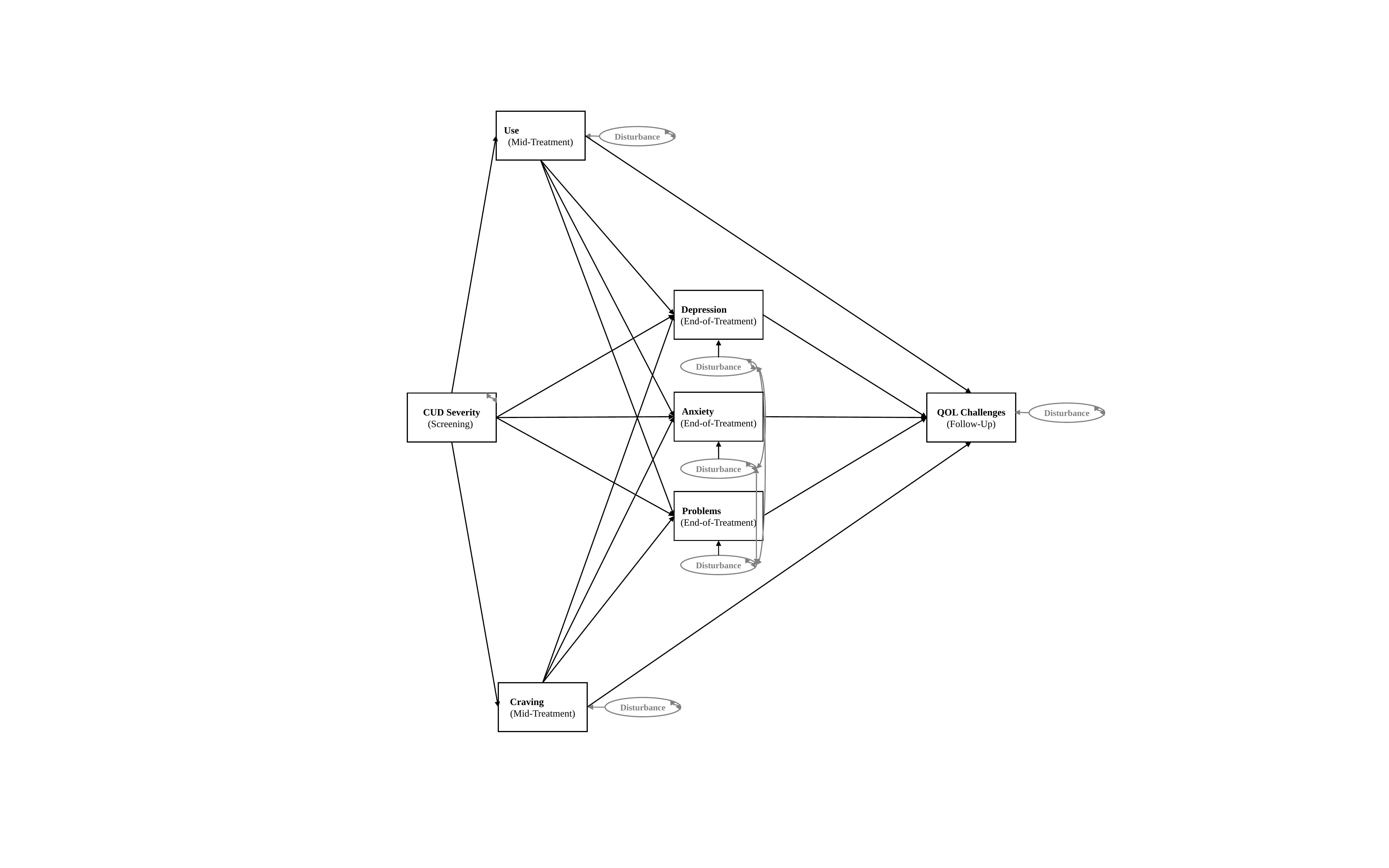

Use                         (Mid-Treatment)
Disturbance
Depression             (End-of-Treatment)
Disturbance
Anxiety                  (End-of-Treatment)
CUD Severity
(Screening)
QOL Challenges
(Follow-Up)
Disturbance
Disturbance
Problems               (End-of-Treatment)
Disturbance
Craving              (Mid-Treatment)
Disturbance